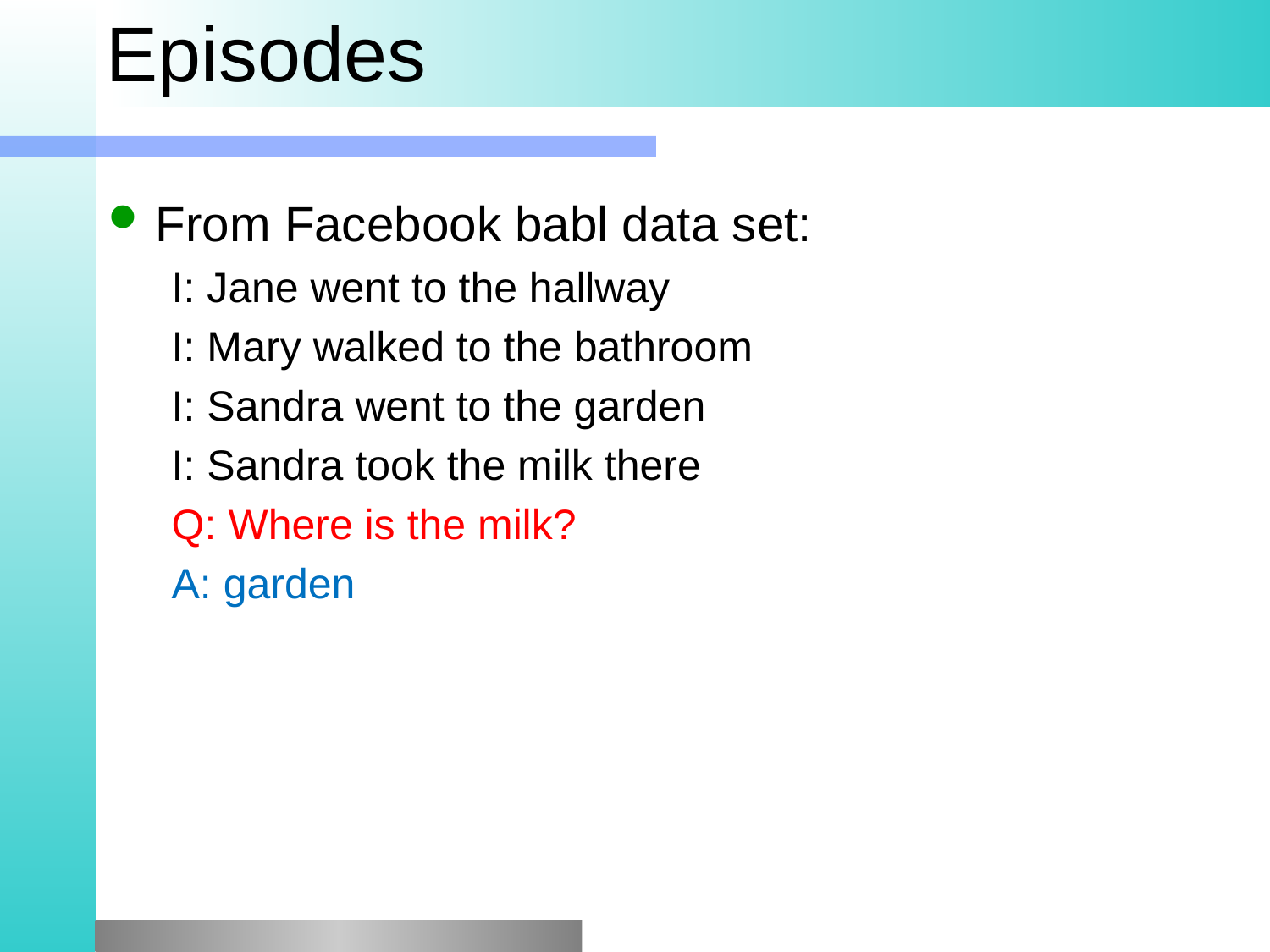

# Episodes
From Facebook babl data set:
I: Jane went to the hallway
I: Mary walked to the bathroom
I: Sandra went to the garden
I: Sandra took the milk there
Q: Where is the milk?
A: garden